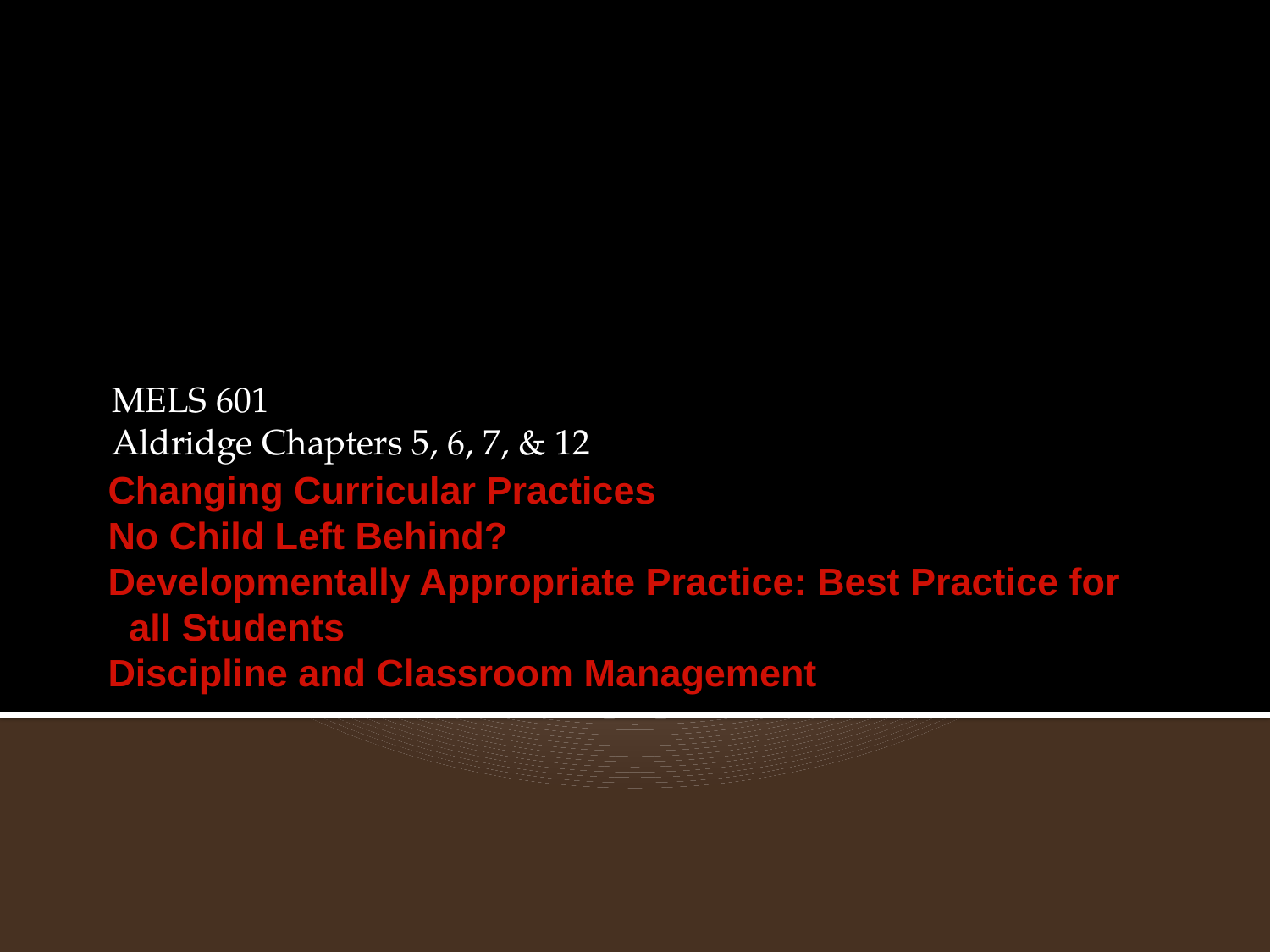

MELS 601
Aldridge Chapters 5, 6, 7, & 12
# Changing Curricular Practices No Child Left Behind? Developmentally Appropriate Practice: Best Practice for all Students Discipline and Classroom Management